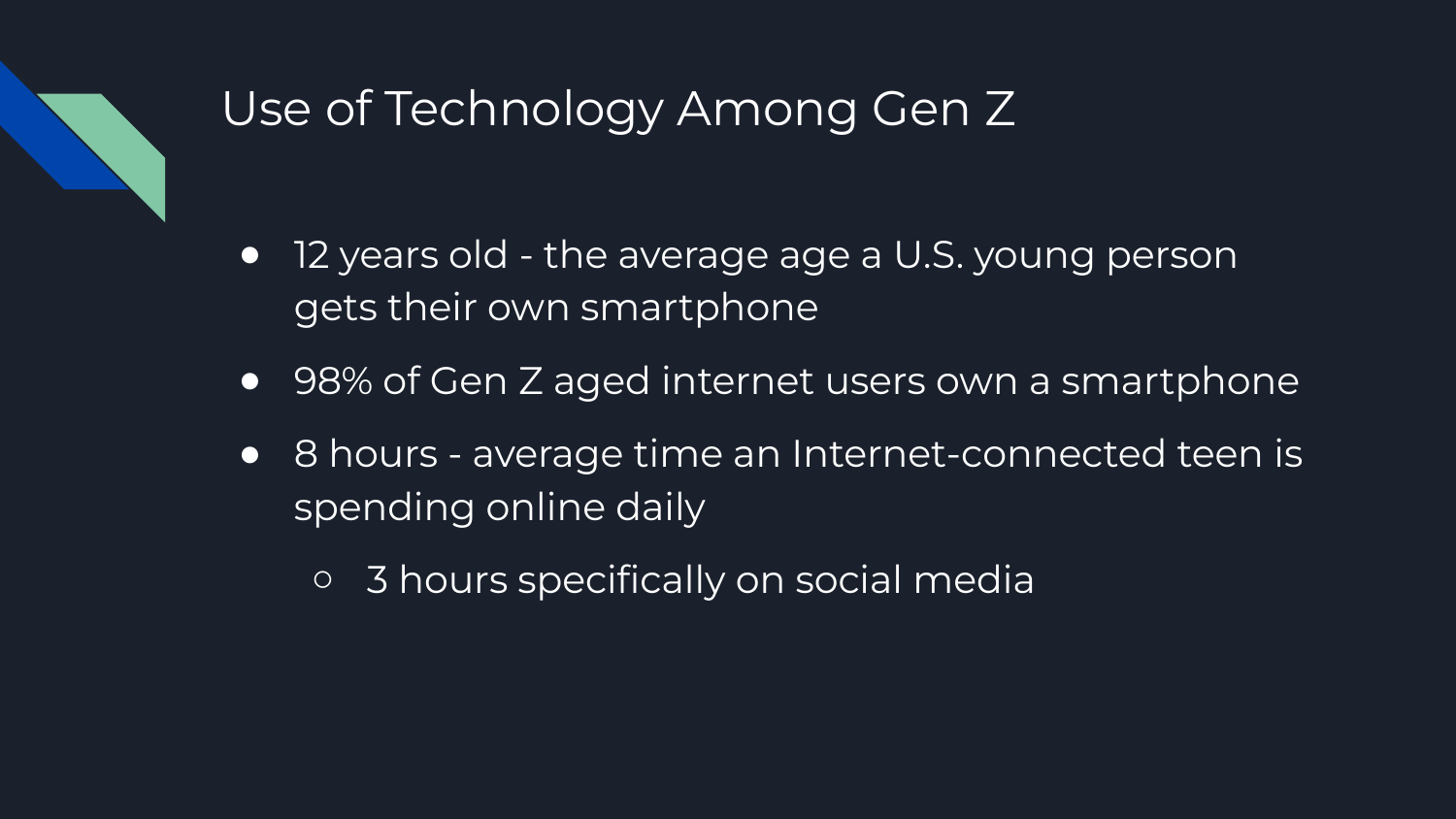

# Use of Technology Among Gen Z
12 years old - the average age a U.S. young person gets their own smartphone
98% of Gen Z aged internet users own a smartphone
8 hours - average time an Internet-connected teen is spending online daily
3 hours specifically on social media